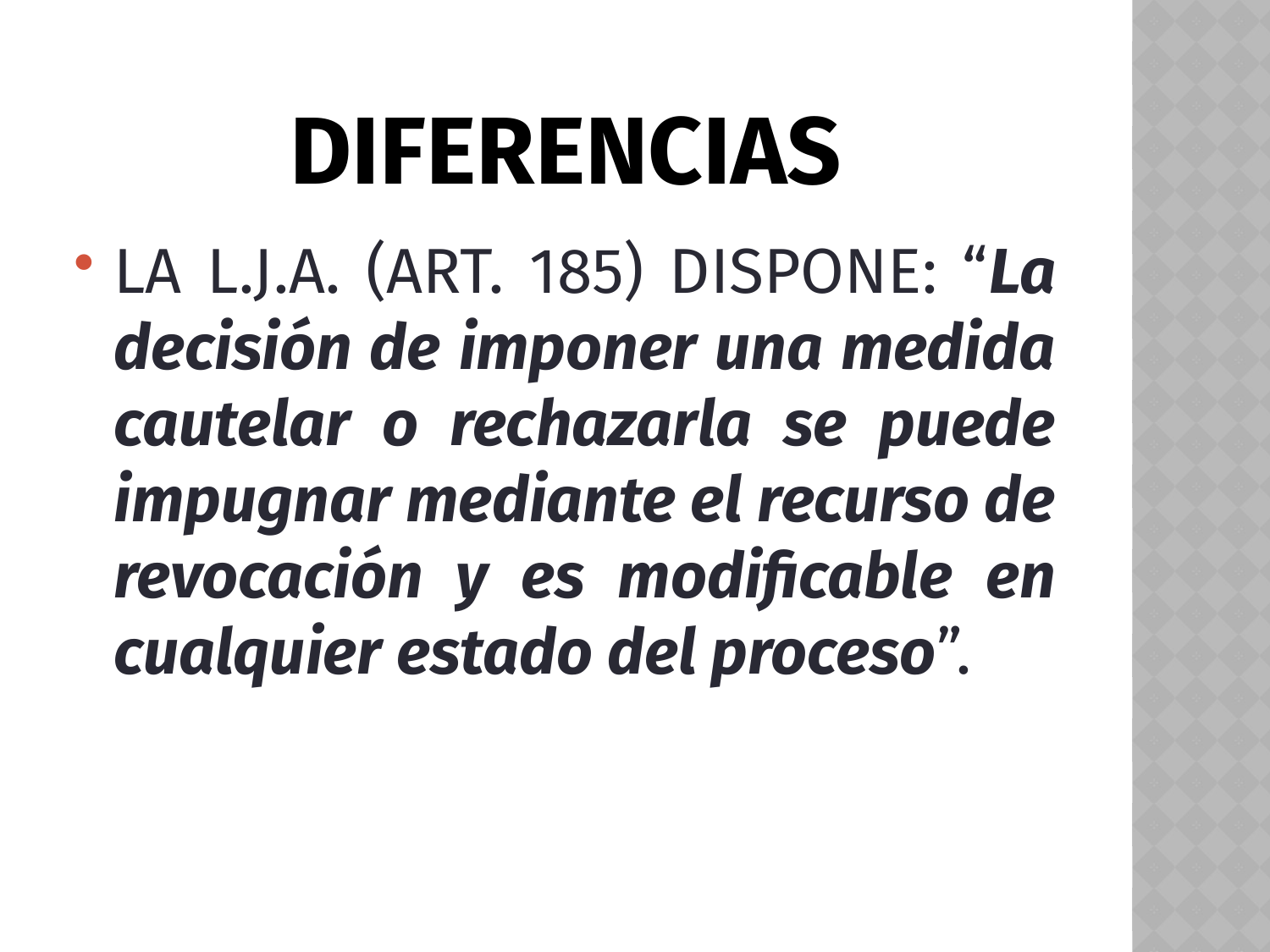

# DIFERENCIAS
LA L.J.A. (ART. 185) DISPONE: “La decisión de imponer una medida cautelar o rechazarla se puede impugnar mediante el recurso de revocación y es modificable en cualquier estado del proceso”.